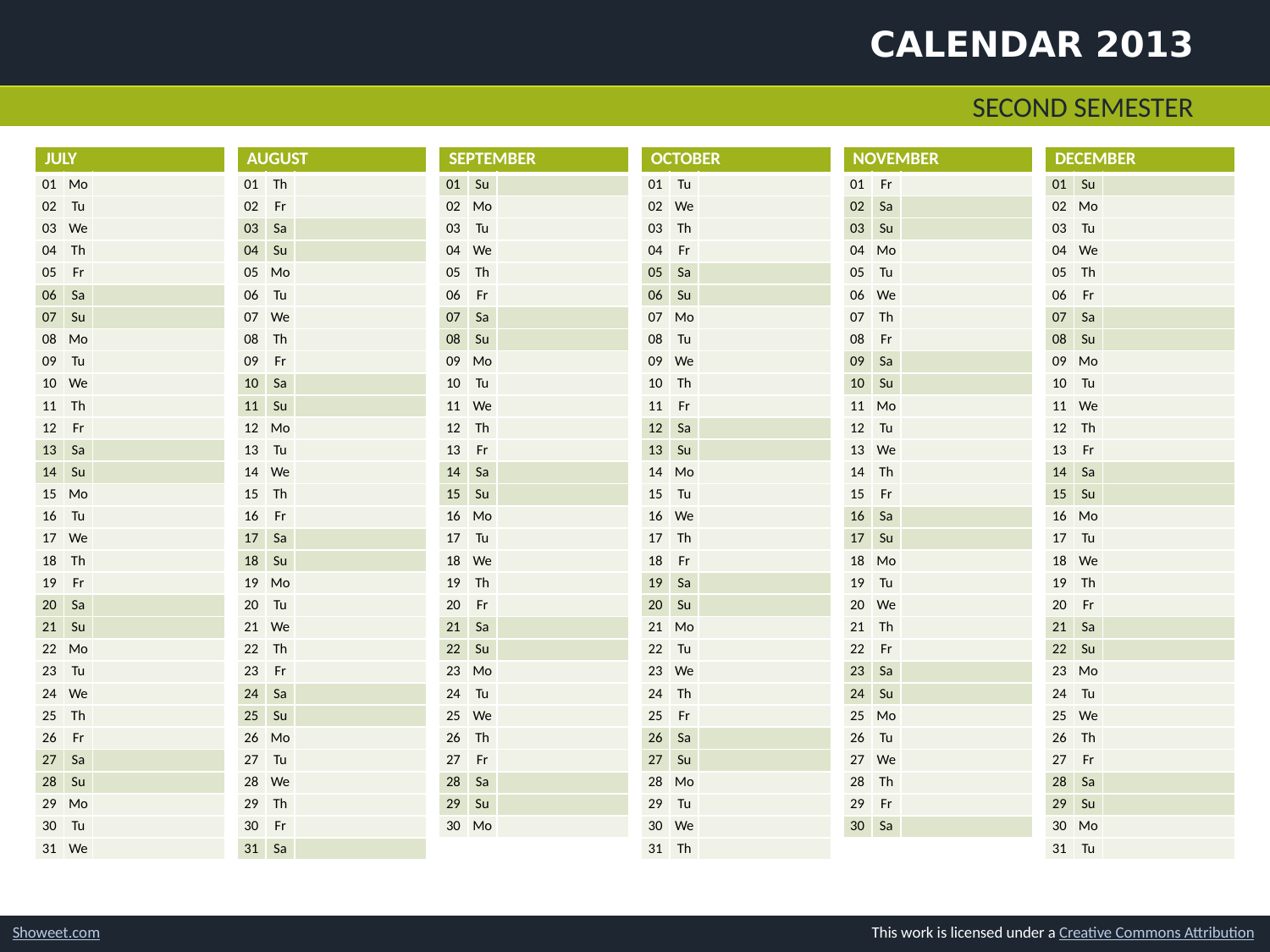

# Calendar 2013
Second semester
| JULY |  |  |
| --- | --- | --- |
| 01 | Mo |  |
| 02 | Tu |  |
| 03 | We |  |
| 04 | Th |  |
| 05 | Fr |  |
| 06 | Sa |  |
| 07 | Su |  |
| 08 | Mo |  |
| 09 | Tu |  |
| 10 | We |  |
| 11 | Th |  |
| 12 | Fr |  |
| 13 | Sa |  |
| 14 | Su |  |
| 15 | Mo |  |
| 16 | Tu |  |
| 17 | We |  |
| 18 | Th |  |
| 19 | Fr |  |
| 20 | Sa |  |
| 21 | Su |  |
| 22 | Mo |  |
| 23 | Tu |  |
| 24 | We |  |
| 25 | Th |  |
| 26 | Fr |  |
| 27 | Sa |  |
| 28 | Su |  |
| 29 | Mo |  |
| 30 | Tu |  |
| 31 | We |  |
| AUGUST |  |  |
| --- | --- | --- |
| 01 | Th |  |
| 02 | Fr |  |
| 03 | Sa |  |
| 04 | Su |  |
| 05 | Mo |  |
| 06 | Tu |  |
| 07 | We |  |
| 08 | Th |  |
| 09 | Fr |  |
| 10 | Sa |  |
| 11 | Su |  |
| 12 | Mo |  |
| 13 | Tu |  |
| 14 | We |  |
| 15 | Th |  |
| 16 | Fr |  |
| 17 | Sa |  |
| 18 | Su |  |
| 19 | Mo |  |
| 20 | Tu |  |
| 21 | We |  |
| 22 | Th |  |
| 23 | Fr |  |
| 24 | Sa |  |
| 25 | Su |  |
| 26 | Mo |  |
| 27 | Tu |  |
| 28 | We |  |
| 29 | Th |  |
| 30 | Fr |  |
| 31 | Sa |  |
| SEPTEMBER |  |  |
| --- | --- | --- |
| 01 | Su |  |
| 02 | Mo |  |
| 03 | Tu |  |
| 04 | We |  |
| 05 | Th |  |
| 06 | Fr |  |
| 07 | Sa |  |
| 08 | Su |  |
| 09 | Mo |  |
| 10 | Tu |  |
| 11 | We |  |
| 12 | Th |  |
| 13 | Fr |  |
| 14 | Sa |  |
| 15 | Su |  |
| 16 | Mo |  |
| 17 | Tu |  |
| 18 | We |  |
| 19 | Th |  |
| 20 | Fr |  |
| 21 | Sa |  |
| 22 | Su |  |
| 23 | Mo |  |
| 24 | Tu |  |
| 25 | We |  |
| 26 | Th |  |
| 27 | Fr |  |
| 28 | Sa |  |
| 29 | Su |  |
| 30 | Mo |  |
| OCTOBER |  |  |
| --- | --- | --- |
| 01 | Tu |  |
| 02 | We |  |
| 03 | Th |  |
| 04 | Fr |  |
| 05 | Sa |  |
| 06 | Su |  |
| 07 | Mo |  |
| 08 | Tu |  |
| 09 | We |  |
| 10 | Th |  |
| 11 | Fr |  |
| 12 | Sa |  |
| 13 | Su |  |
| 14 | Mo |  |
| 15 | Tu |  |
| 16 | We |  |
| 17 | Th |  |
| 18 | Fr |  |
| 19 | Sa |  |
| 20 | Su |  |
| 21 | Mo |  |
| 22 | Tu |  |
| 23 | We |  |
| 24 | Th |  |
| 25 | Fr |  |
| 26 | Sa |  |
| 27 | Su |  |
| 28 | Mo |  |
| 29 | Tu |  |
| 30 | We |  |
| 31 | Th |  |
| NOVEMBER |  |  |
| --- | --- | --- |
| 01 | Fr |  |
| 02 | Sa |  |
| 03 | Su |  |
| 04 | Mo |  |
| 05 | Tu |  |
| 06 | We |  |
| 07 | Th |  |
| 08 | Fr |  |
| 09 | Sa |  |
| 10 | Su |  |
| 11 | Mo |  |
| 12 | Tu |  |
| 13 | We |  |
| 14 | Th |  |
| 15 | Fr |  |
| 16 | Sa |  |
| 17 | Su |  |
| 18 | Mo |  |
| 19 | Tu |  |
| 20 | We |  |
| 21 | Th |  |
| 22 | Fr |  |
| 23 | Sa |  |
| 24 | Su |  |
| 25 | Mo |  |
| 26 | Tu |  |
| 27 | We |  |
| 28 | Th |  |
| 29 | Fr |  |
| 30 | Sa |  |
| DECEMBER |  |  |
| --- | --- | --- |
| 01 | Su |  |
| 02 | Mo |  |
| 03 | Tu |  |
| 04 | We |  |
| 05 | Th |  |
| 06 | Fr |  |
| 07 | Sa |  |
| 08 | Su |  |
| 09 | Mo |  |
| 10 | Tu |  |
| 11 | We |  |
| 12 | Th |  |
| 13 | Fr |  |
| 14 | Sa |  |
| 15 | Su |  |
| 16 | Mo |  |
| 17 | Tu |  |
| 18 | We |  |
| 19 | Th |  |
| 20 | Fr |  |
| 21 | Sa |  |
| 22 | Su |  |
| 23 | Mo |  |
| 24 | Tu |  |
| 25 | We |  |
| 26 | Th |  |
| 27 | Fr |  |
| 28 | Sa |  |
| 29 | Su |  |
| 30 | Mo |  |
| 31 | Tu |  |